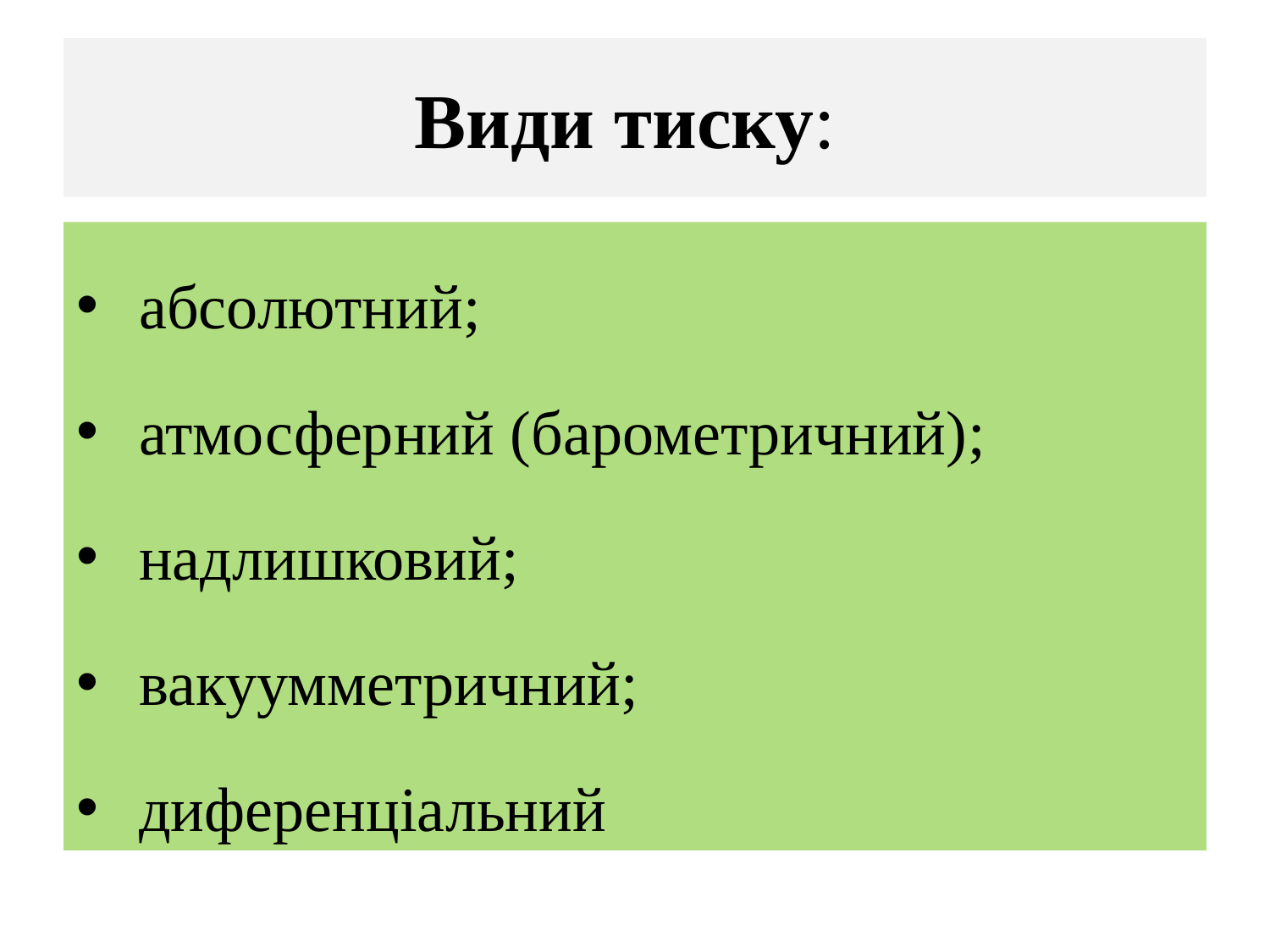

# Види тиску:
абсолютний;
атмосферний (барометричний);
надлишковий;
вакуумметричний;
диференціальний